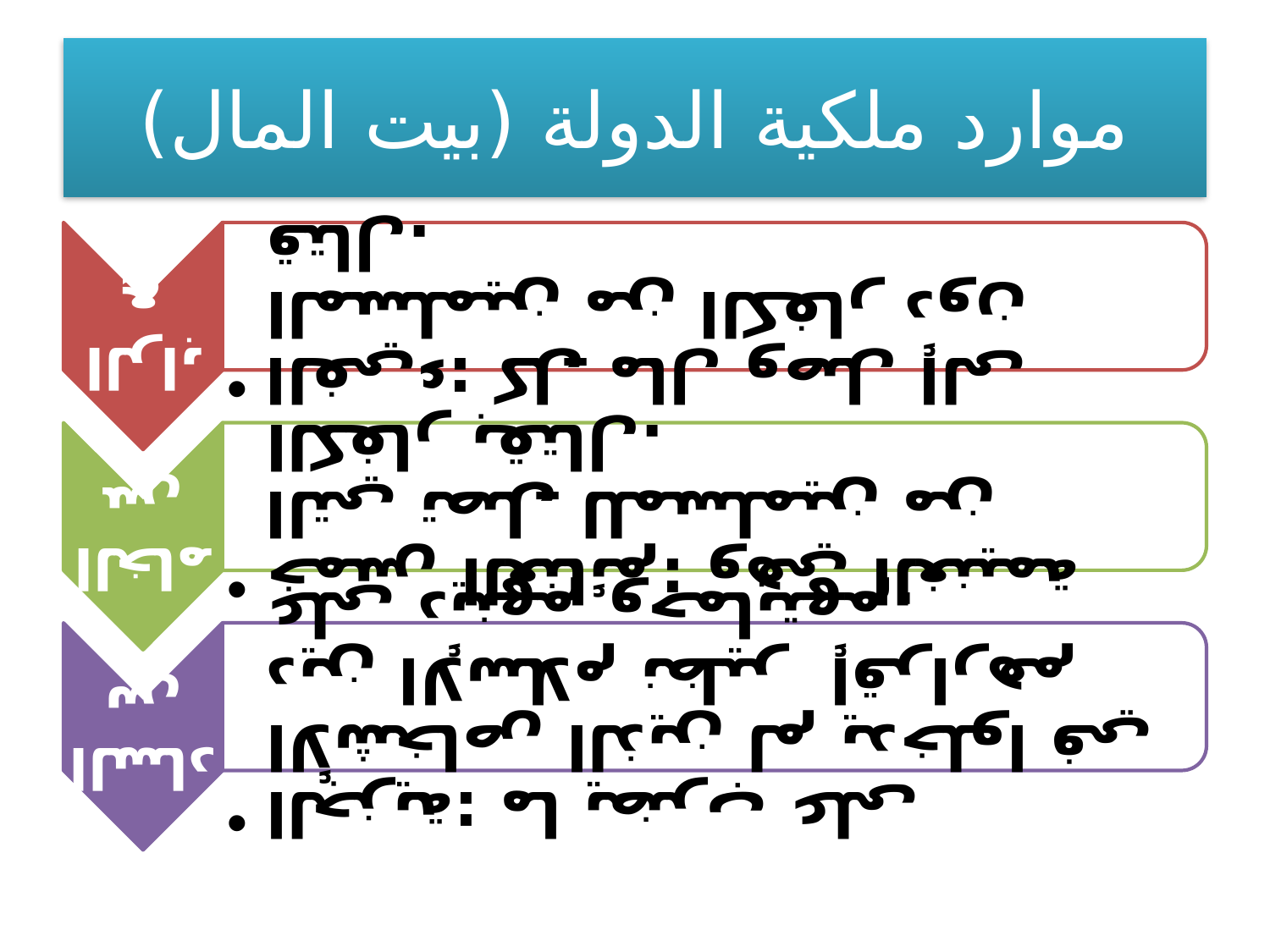

# موارد ملكية الدولة (بيت المال)
الرابع
الفيء: كل مال وصل إلى المسلمين من الكفار دون قتال.
الخامس
خمس الغنائم: وهي الغنيمة التي تصل للمسلمين من الكفار بقتال.
السادس
الجزية: ما يضرب على الأشخاص الذين لم يدخلوا في دين الإسلام نظير  إقرارهم على دينهم وحمايتهم.